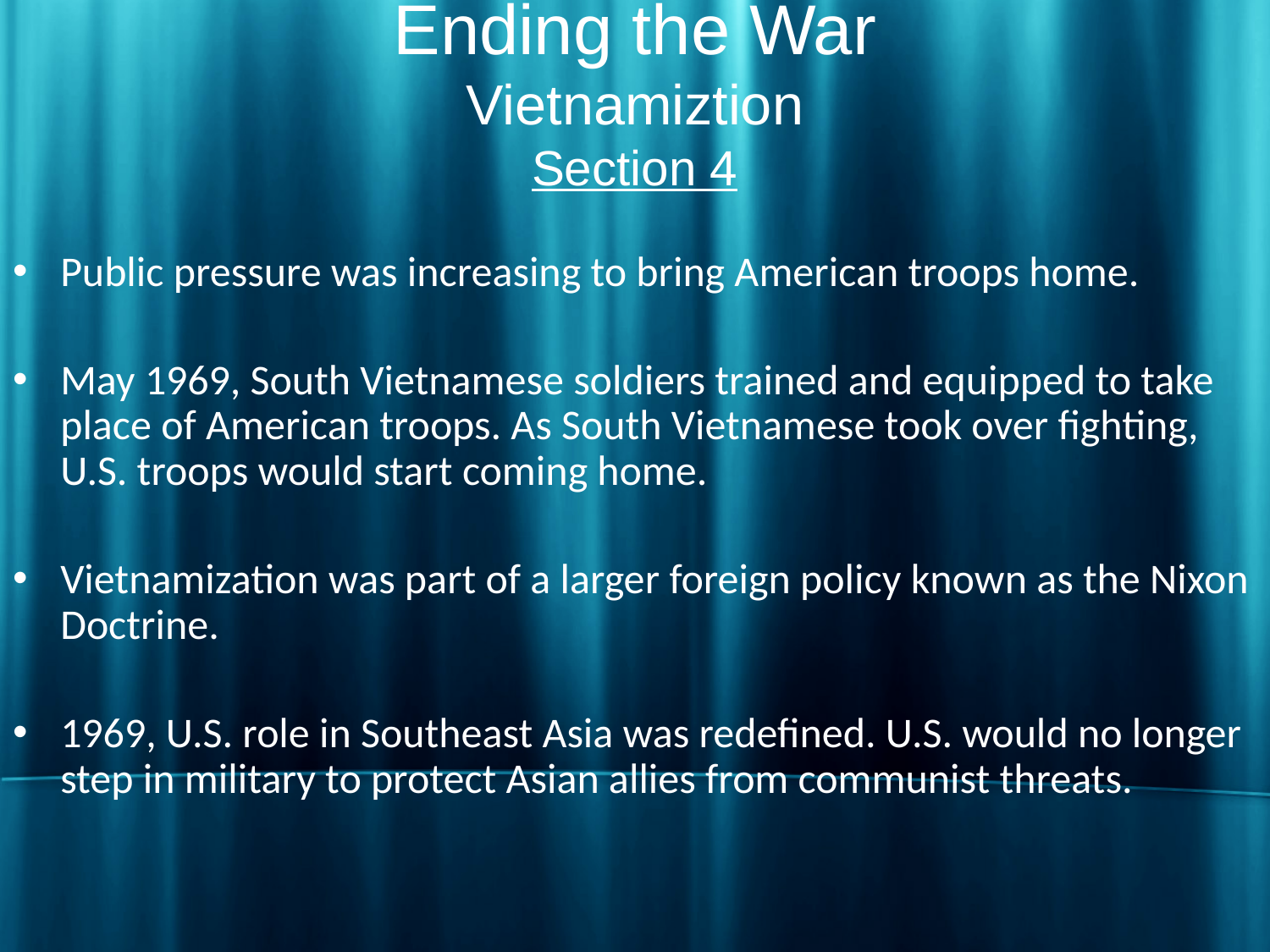

Ending the War
Vietnamiztion
Section 4
Public pressure was increasing to bring American troops home.

May 1969, South Vietnamese soldiers trained and equipped to take place of American troops. As South Vietnamese took over fighting, U.S. troops would start coming home.

Vietnamization was part of a larger foreign policy known as the Nixon Doctrine.

1969, U.S. role in Southeast Asia was redefined. U.S. would no longer step in military to protect Asian allies from communist threats.